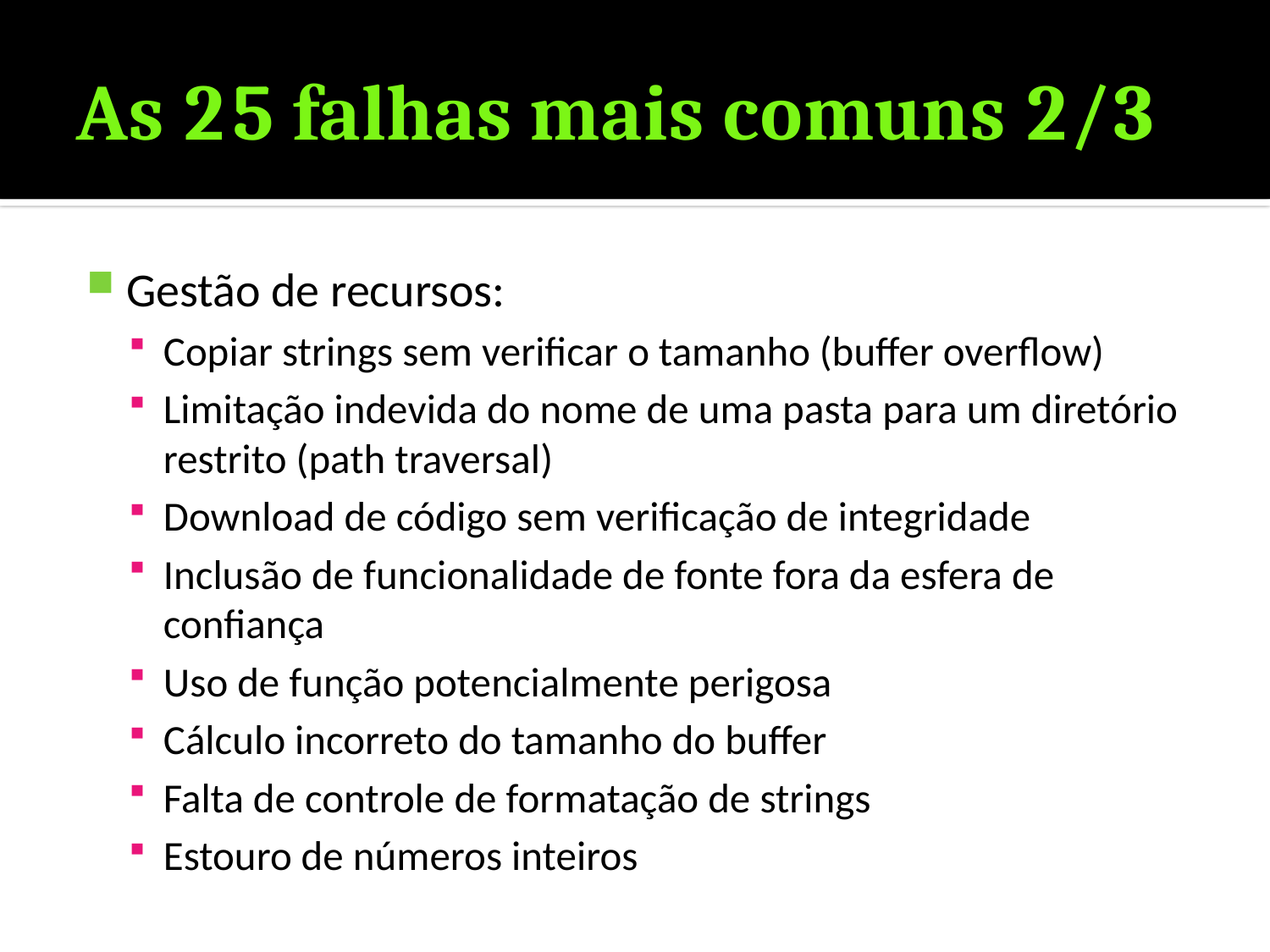

# As 25 falhas mais comuns 2/3
Gestão de recursos:
Copiar strings sem verificar o tamanho (buffer overflow)
Limitação indevida do nome de uma pasta para um diretório restrito (path traversal)
Download de código sem verificação de integridade
Inclusão de funcionalidade de fonte fora da esfera de confiança
Uso de função potencialmente perigosa
Cálculo incorreto do tamanho do buffer
Falta de controle de formatação de strings
Estouro de números inteiros